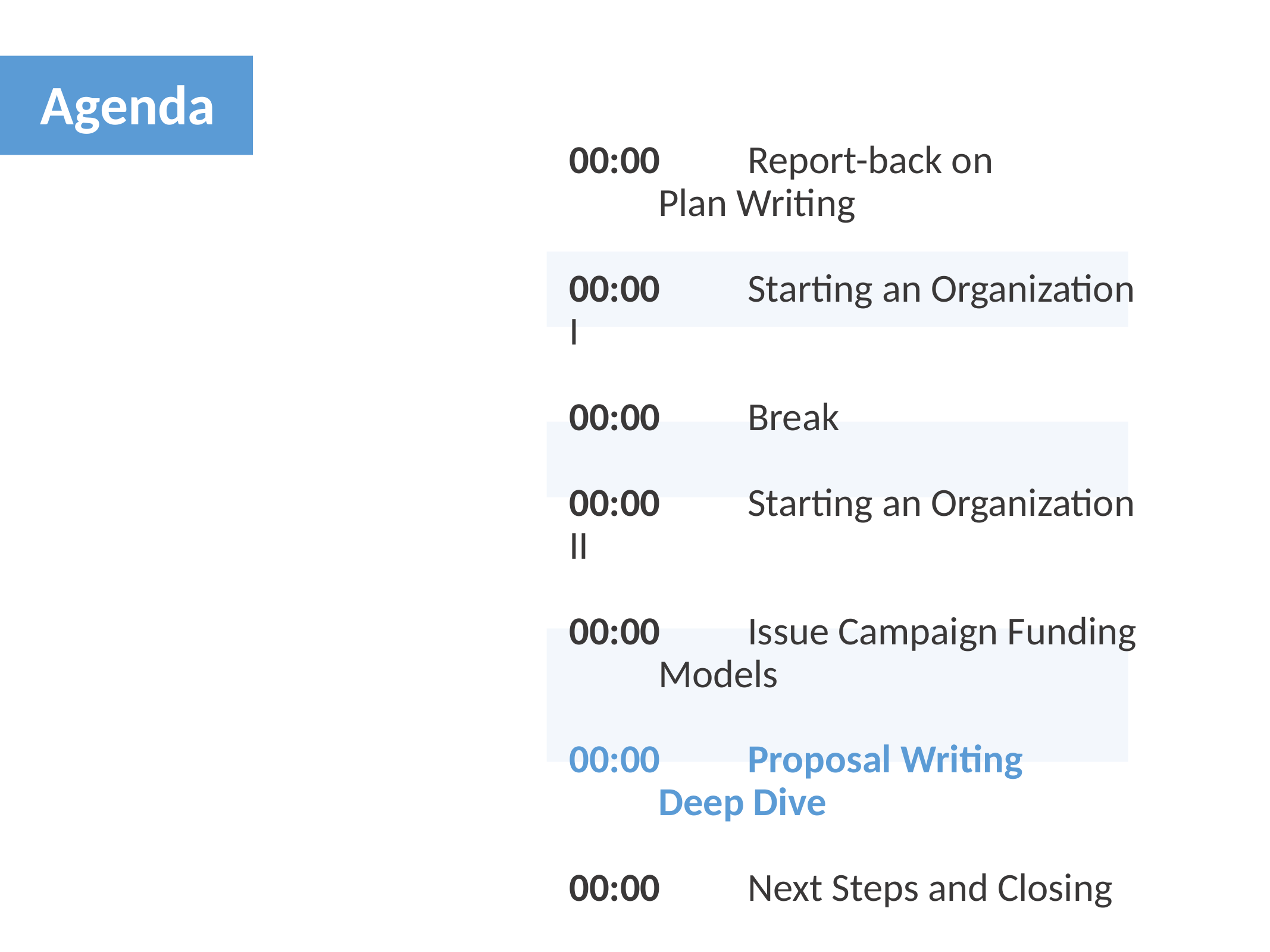

Agenda
00:00	Report-back on
	Plan Writing

00:00	Starting an Organization I

00:00	Break

00:00	Starting an Organization II

00:00	Issue Campaign Funding 	Models

00:00	Proposal Writing
	Deep Dive

00:00	Next Steps and Closing